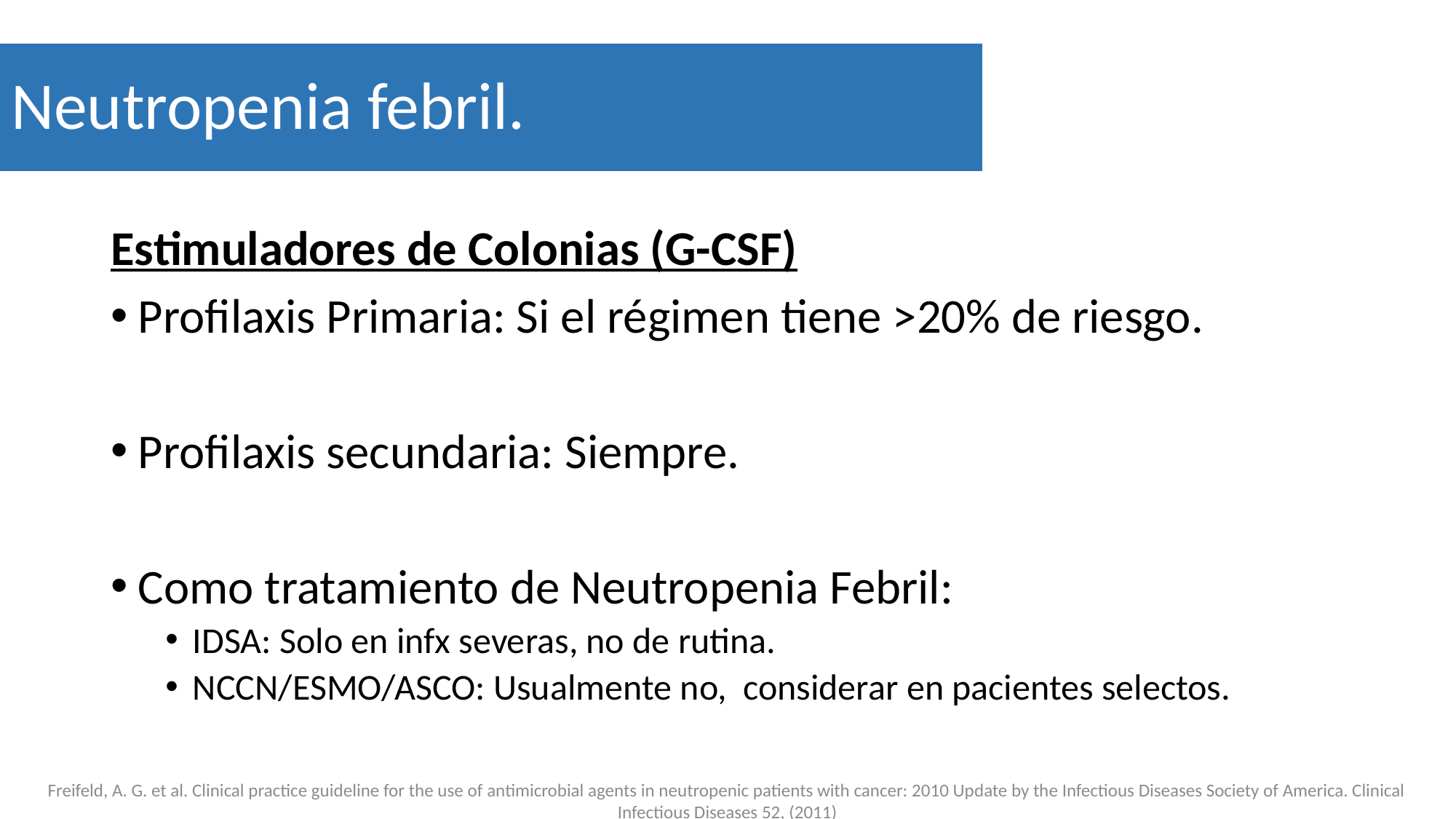

Neutropenia febril.
#
Estimuladores de Colonias (G-CSF)
Profilaxis Primaria: Si el régimen tiene >20% de riesgo.

Profilaxis secundaria: Siempre.

Como tratamiento de Neutropenia Febril:
IDSA: Solo en infx severas, no de rutina.
NCCN/ESMO/ASCO: Usualmente no,  considerar en pacientes selectos.

Freifeld, A. G. et al. Clinical practice guideline for the use of antimicrobial agents in neutropenic patients with cancer: 2010 Update by the Infectious Diseases Society of America. Clinical Infectious Diseases 52, (2011)